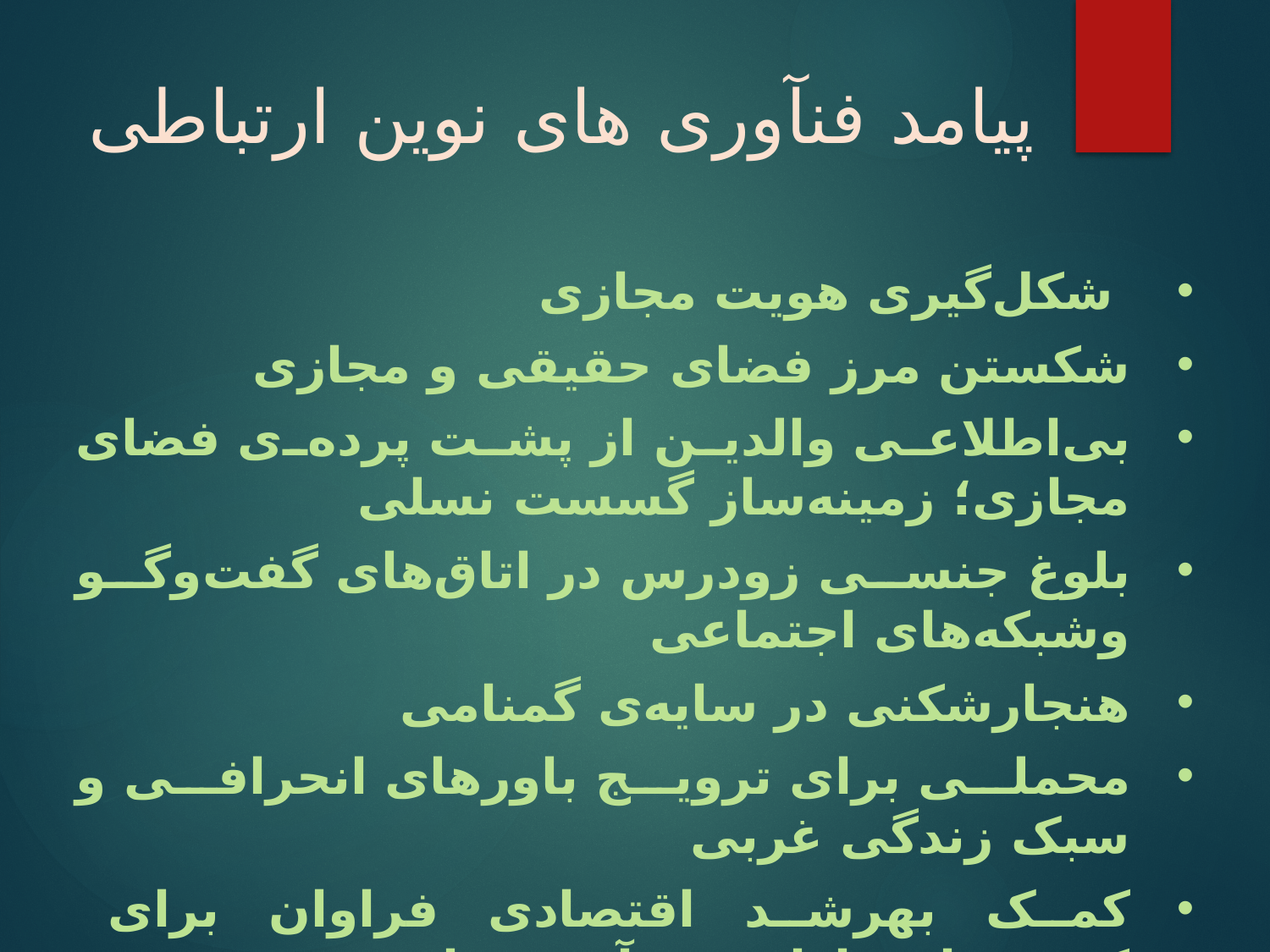

# پیامد فنآوری های نوین ارتباطی
 شکل‌گیری هویت مجازی
شکستن مرز فضای حقیقی و مجازی
بی‌اطلاعی والدین از پشت پرده‌ی فضای مجازی؛ زمینه‌ساز گسست نسلی
بلوغ جنسی زودرس در اتاق‌های گفت‌وگو وشبکه‌های اجتماعی
هنجارشکنی در سایه‌ی گمنامی
محملی برای ترویج باورهای انحرافی و سبک زندگی غربی
کمک بهرشد اقتصادی فراوان برای کشورهای دارای فن آوری های نوین